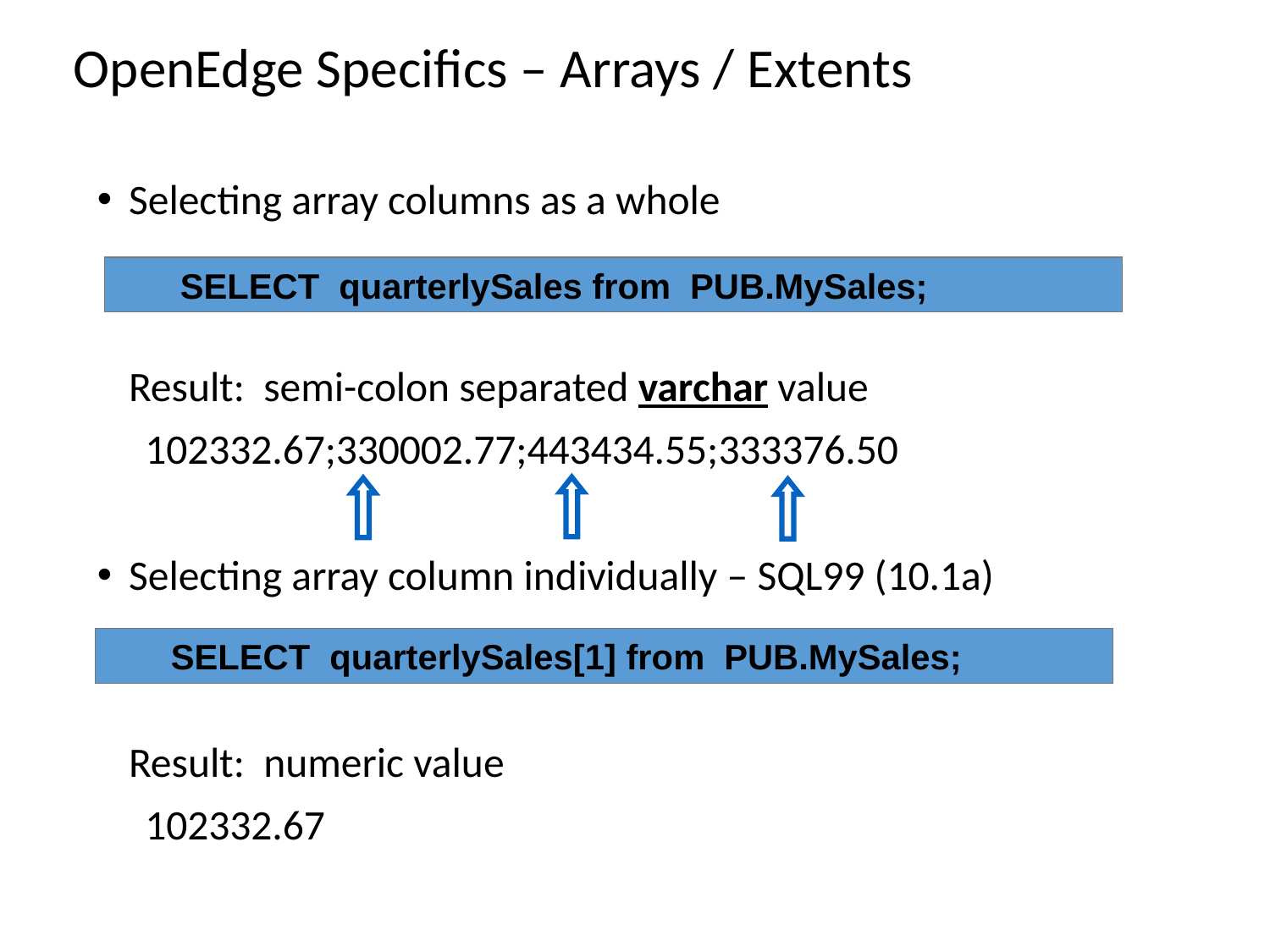

# OpenEdge Specifics – Arrays / Extents
Selecting array columns as a whole

	Result:  semi-colon separated varchar value
     102332.67;330002.77;443434.55;333376.50

Selecting array column individually – SQL99 (10.1a)

	Result:  numeric value
     102332.67
SELECT  quarterlySales from  PUB.MySales;

SELECT  quarterlySales[1] from  PUB.MySales;